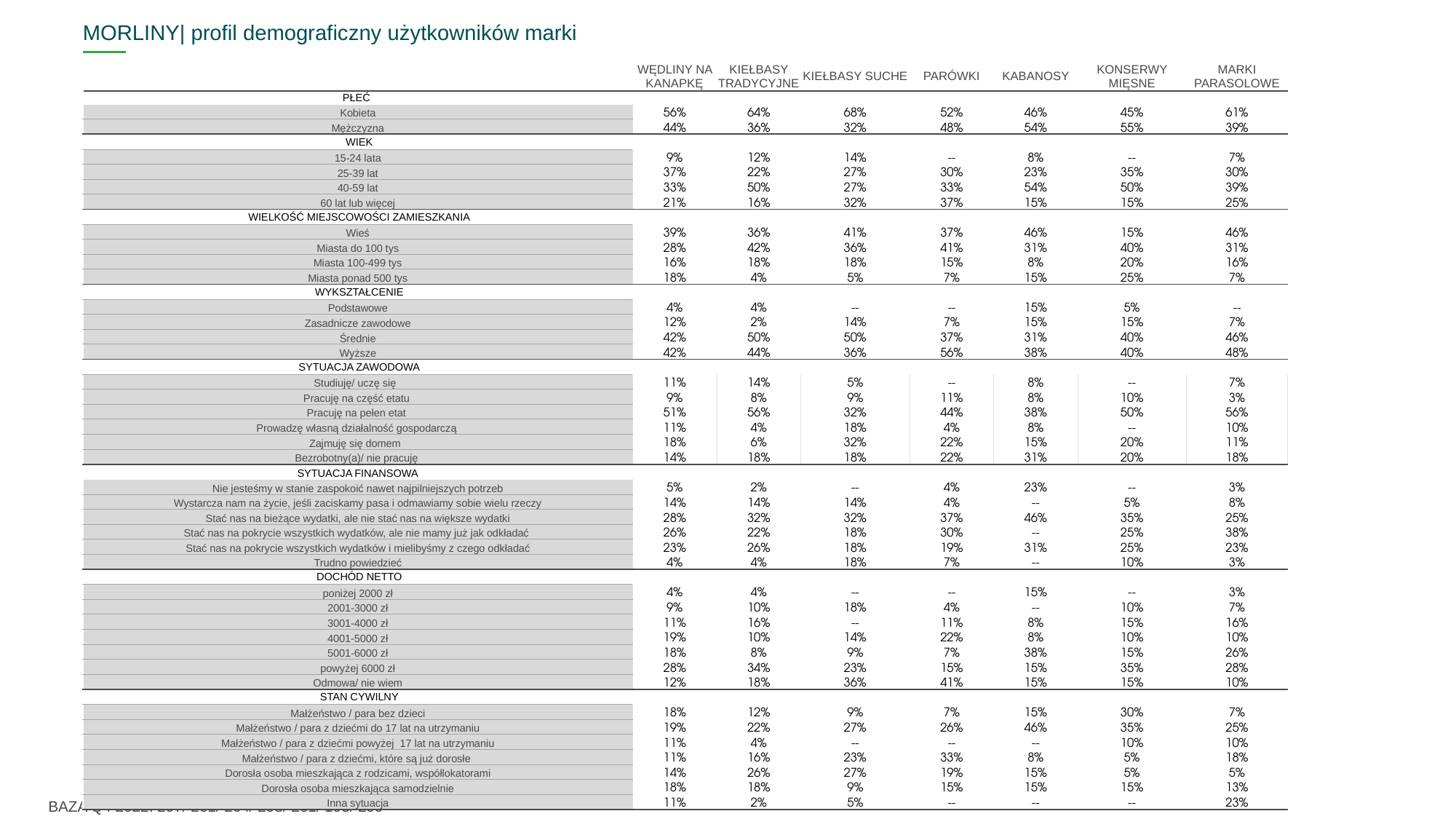

MORLINY| profil demograficzny użytkowników marki
| ^TAB2^ | WĘDLINY NA KANAPKĘ | KIEŁBASY TRADYCYJNE | KIEŁBASY SUCHE | PARÓWKI | KABANOSY | KONSERWY MIĘSNE | MARKI PARASOLOWE |
| --- | --- | --- | --- | --- | --- | --- | --- |
| PŁEĆ |  |  |  |  |  |  |  |
| Kobieta | 56% | 64% | 68% | 52% | 46% | 45% | 61% |
| Mężczyzna | 44% | 36% | 32% | 48% | 54% | 55% | 39% |
| WIEK |  |  |  |  |  |  |  |
| 15-24 lata | 9% | 12% | 14% | -- | 8% | -- | 7% |
| 25-39 lat | 37% | 22% | 27% | 30% | 23% | 35% | 30% |
| 40-59 lat | 33% | 50% | 27% | 33% | 54% | 50% | 39% |
| 60 lat lub więcej | 21% | 16% | 32% | 37% | 15% | 15% | 25% |
| WIELKOŚĆ MIEJSCOWOŚCI ZAMIESZKANIA |  |  |  |  |  |  |  |
| Wieś | 39% | 36% | 41% | 37% | 46% | 15% | 46% |
| Miasta do 100 tys | 28% | 42% | 36% | 41% | 31% | 40% | 31% |
| Miasta 100-499 tys | 16% | 18% | 18% | 15% | 8% | 20% | 16% |
| Miasta ponad 500 tys | 18% | 4% | 5% | 7% | 15% | 25% | 7% |
| WYKSZTAŁCENIE |  |  |  |  |  |  |  |
| Podstawowe | 4% | 4% | -- | -- | 15% | 5% | -- |
| Zasadnicze zawodowe | 12% | 2% | 14% | 7% | 15% | 15% | 7% |
| Średnie | 42% | 50% | 50% | 37% | 31% | 40% | 46% |
| Wyższe | 42% | 44% | 36% | 56% | 38% | 40% | 48% |
| SYTUACJA ZAWODOWA |  |  |  |  |  |  |  |
| Studiuję/ uczę się | 11% | 14% | 5% | -- | 8% | -- | 7% |
| Pracuję na część etatu | 9% | 8% | 9% | 11% | 8% | 10% | 3% |
| Pracuję na pełen etat | 51% | 56% | 32% | 44% | 38% | 50% | 56% |
| Prowadzę własną działalność gospodarczą | 11% | 4% | 18% | 4% | 8% | -- | 10% |
| Zajmuję się domem | 18% | 6% | 32% | 22% | 15% | 20% | 11% |
| Bezrobotny(a)/ nie pracuję | 14% | 18% | 18% | 22% | 31% | 20% | 18% |
| SYTUACJA FINANSOWA |  |  |  |  |  |  |  |
| Nie jesteśmy w stanie zaspokoić nawet najpilniejszych potrzeb | 5% | 2% | -- | 4% | 23% | -- | 3% |
| Wystarcza nam na życie, jeśli zaciskamy pasa i odmawiamy sobie wielu rzeczy | 14% | 14% | 14% | 4% | -- | 5% | 8% |
| Stać nas na bieżące wydatki, ale nie stać nas na większe wydatki | 28% | 32% | 32% | 37% | 46% | 35% | 25% |
| Stać nas na pokrycie wszystkich wydatków, ale nie mamy już jak odkładać | 26% | 22% | 18% | 30% | -- | 25% | 38% |
| Stać nas na pokrycie wszystkich wydatków i mielibyśmy z czego odkładać | 23% | 26% | 18% | 19% | 31% | 25% | 23% |
| Trudno powiedzieć | 4% | 4% | 18% | 7% | -- | 10% | 3% |
| DOCHÓD NETTO |  |  |  |  |  |  |  |
| poniżej 2000 zł | 4% | 4% | -- | -- | 15% | -- | 3% |
| 2001-3000 zł | 9% | 10% | 18% | 4% | -- | 10% | 7% |
| 3001-4000 zł | 11% | 16% | -- | 11% | 8% | 15% | 16% |
| 4001-5000 zł | 19% | 10% | 14% | 22% | 8% | 10% | 10% |
| 5001-6000 zł | 18% | 8% | 9% | 7% | 38% | 15% | 26% |
| powyżej 6000 zł | 28% | 34% | 23% | 15% | 15% | 35% | 28% |
| Odmowa/ nie wiem | 12% | 18% | 36% | 41% | 15% | 15% | 10% |
| STAN CYWILNY |  |  |  |  |  |  |  |
| Małżeństwo / para bez dzieci | 18% | 12% | 9% | 7% | 15% | 30% | 7% |
| Małżeństwo / para z dziećmi do 17 lat na utrzymaniu | 19% | 22% | 27% | 26% | 46% | 35% | 25% |
| Małżeństwo / para z dziećmi powyżej 17 lat na utrzymaniu | 11% | 4% | -- | -- | -- | 10% | 10% |
| Małżeństwo / para z dziećmi, które są już dorosłe | 11% | 16% | 23% | 33% | 8% | 5% | 18% |
| Dorosła osoba mieszkająca z rodzicami, współlokatorami | 14% | 26% | 27% | 19% | 15% | 5% | 5% |
| Dorosła osoba mieszkająca samodzielnie | 18% | 18% | 9% | 15% | 15% | 15% | 13% |
| Inna sytuacja | 11% | 2% | 5% | -- | -- | -- | 23% |
BAZA Q4 2022: 297/ 261/ 264/ 298/ 261/ 195/ 299